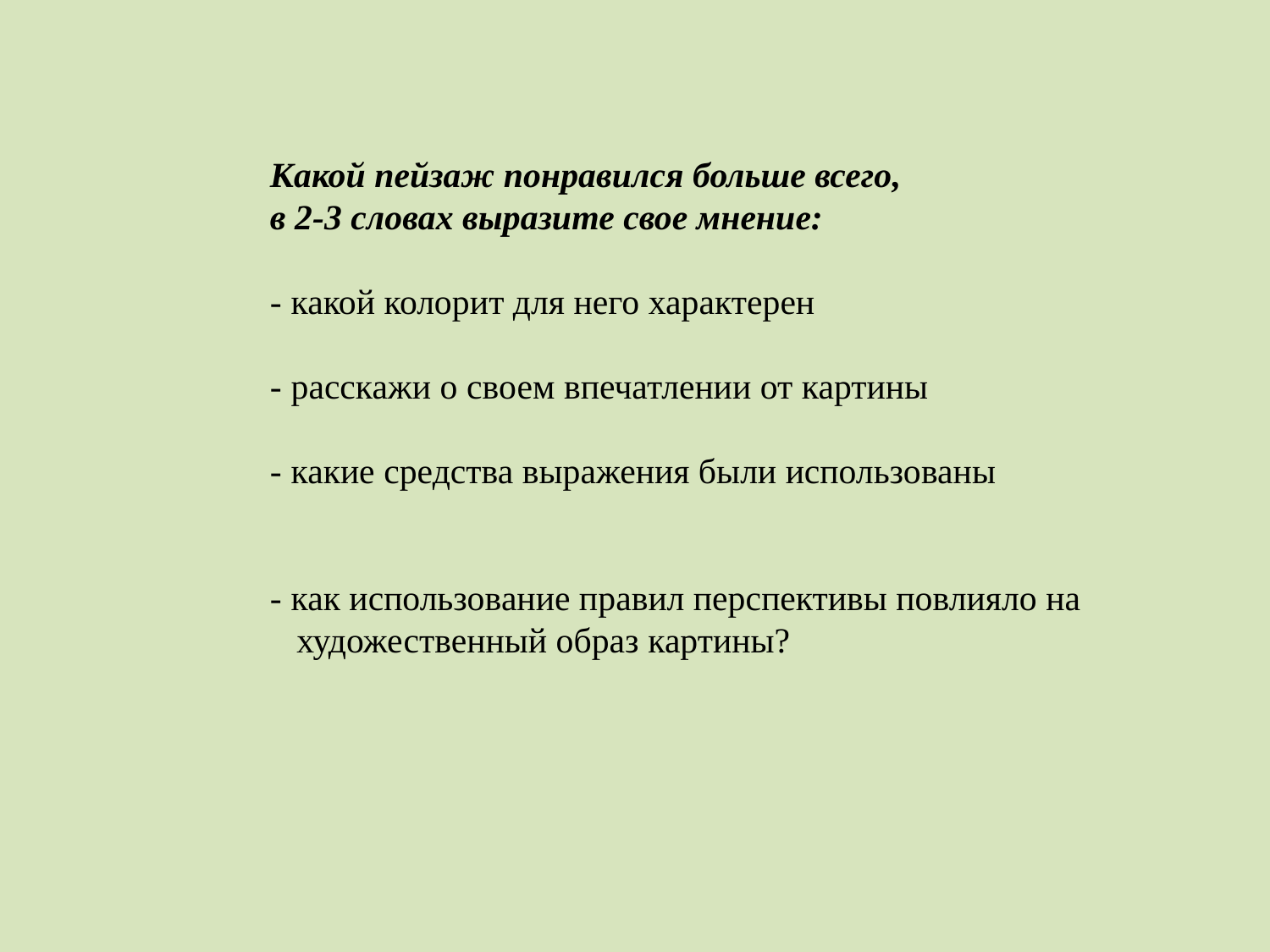

Какой пейзаж понравился больше всего,
в 2-3 словах выразите свое мнение:

- какой колорит для него характерен

- расскажи о своем впечатлении от картины

- какие средства выражения были использованы

- как использование правил перспективы повлияло на
   художественный образ картины?